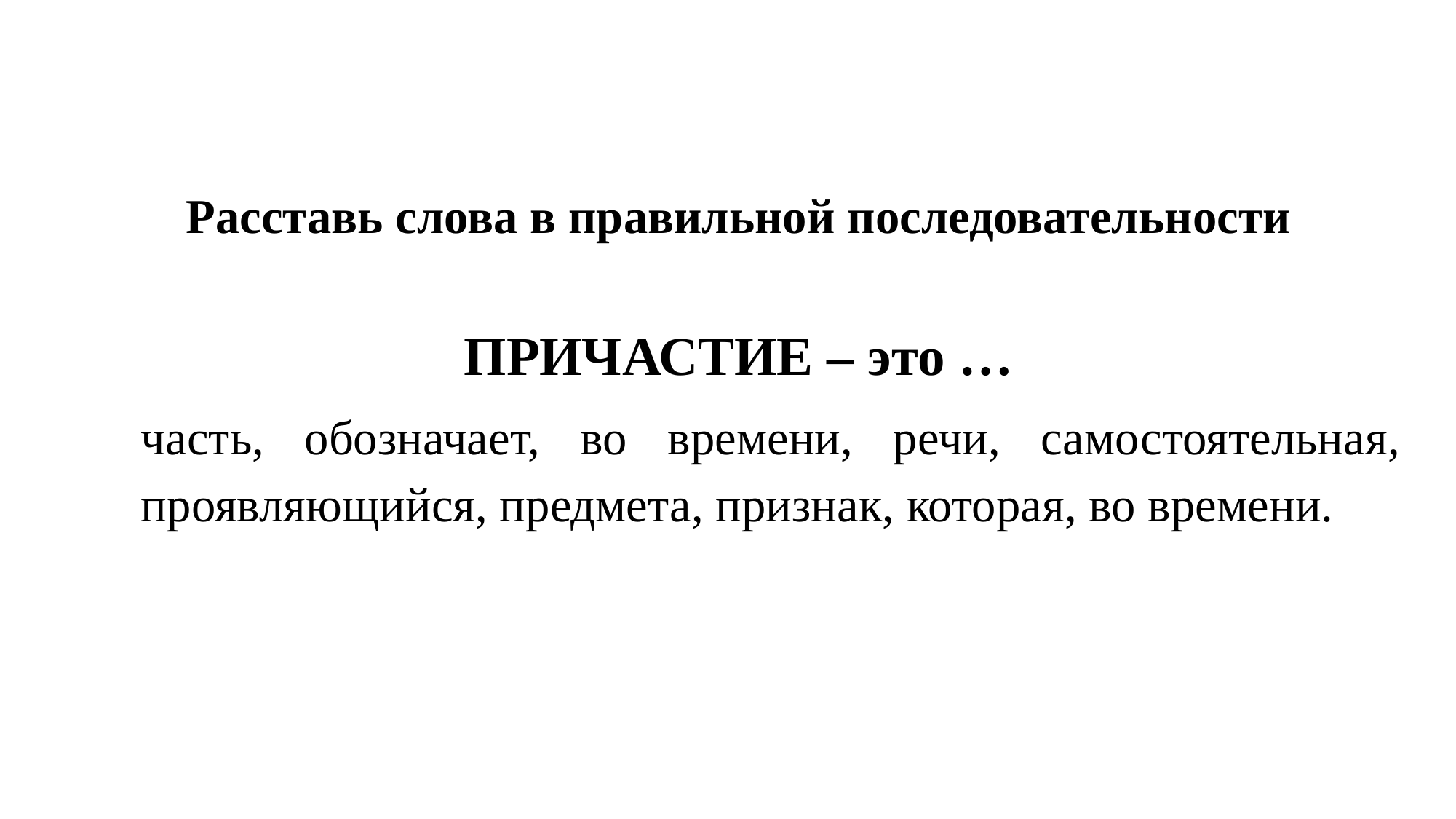

Расставь слова в правильной последовательности
ПРИЧАСТИЕ – это …
часть, обозначает, во времени, речи, самостоятельная, проявляющийся, предмета, признак, которая, во времени.